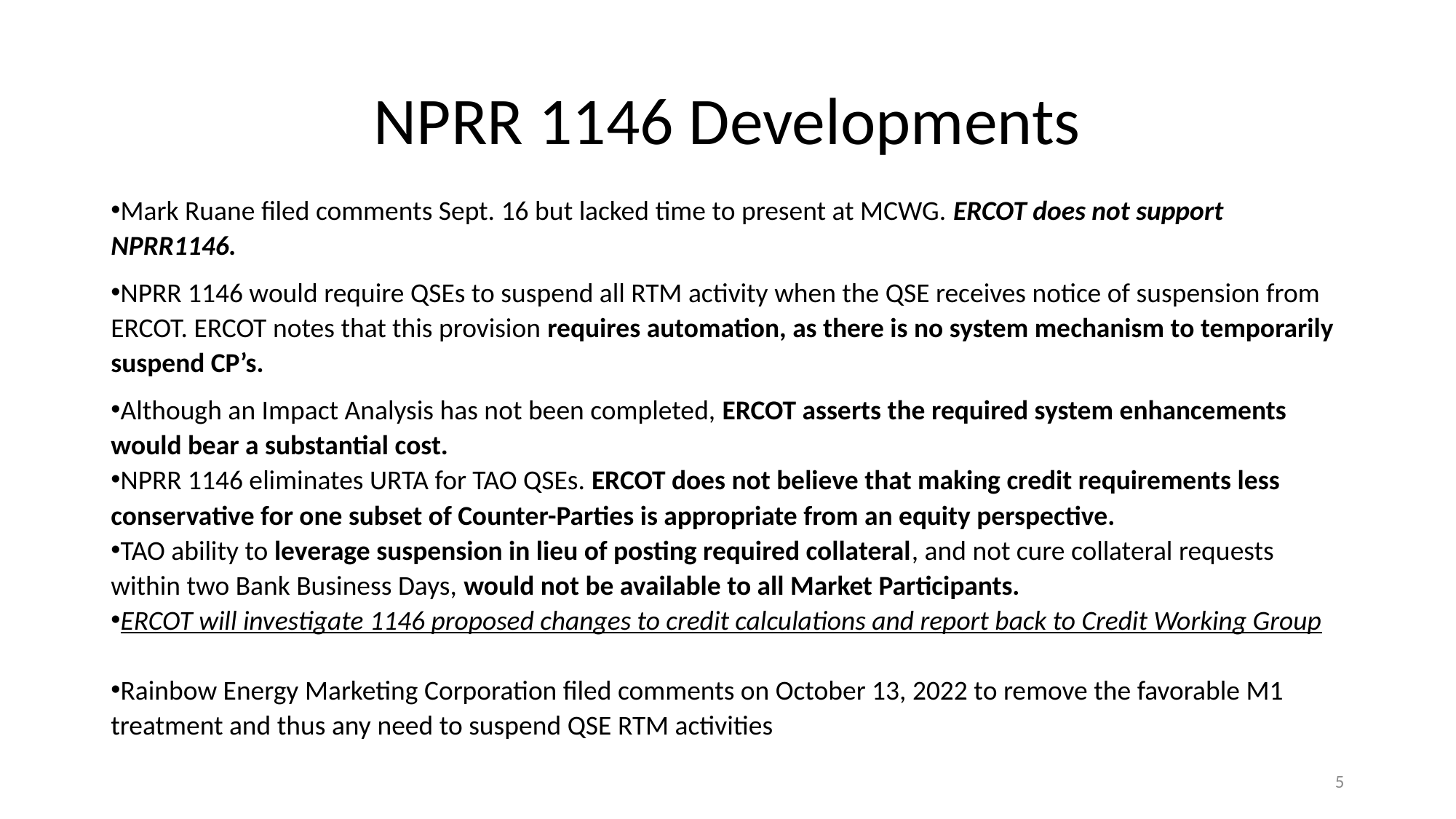

# NPRR 1146 Developments
Mark Ruane filed comments Sept. 16 but lacked time to present at MCWG. ERCOT does not support NPRR1146.
NPRR 1146 would require QSEs to suspend all RTM activity when the QSE receives notice of suspension from ERCOT. ERCOT notes that this provision requires automation, as there is no system mechanism to temporarily suspend CP’s.
Although an Impact Analysis has not been completed, ERCOT asserts the required system enhancements would bear a substantial cost.
NPRR 1146 eliminates URTA for TAO QSEs. ERCOT does not believe that making credit requirements less conservative for one subset of Counter-Parties is appropriate from an equity perspective.
TAO ability to leverage suspension in lieu of posting required collateral, and not cure collateral requests within two Bank Business Days, would not be available to all Market Participants.
ERCOT will investigate 1146 proposed changes to credit calculations and report back to Credit Working Group

Rainbow Energy Marketing Corporation filed comments on October 13, 2022 to remove the favorable M1 treatment and thus any need to suspend QSE RTM activities
5